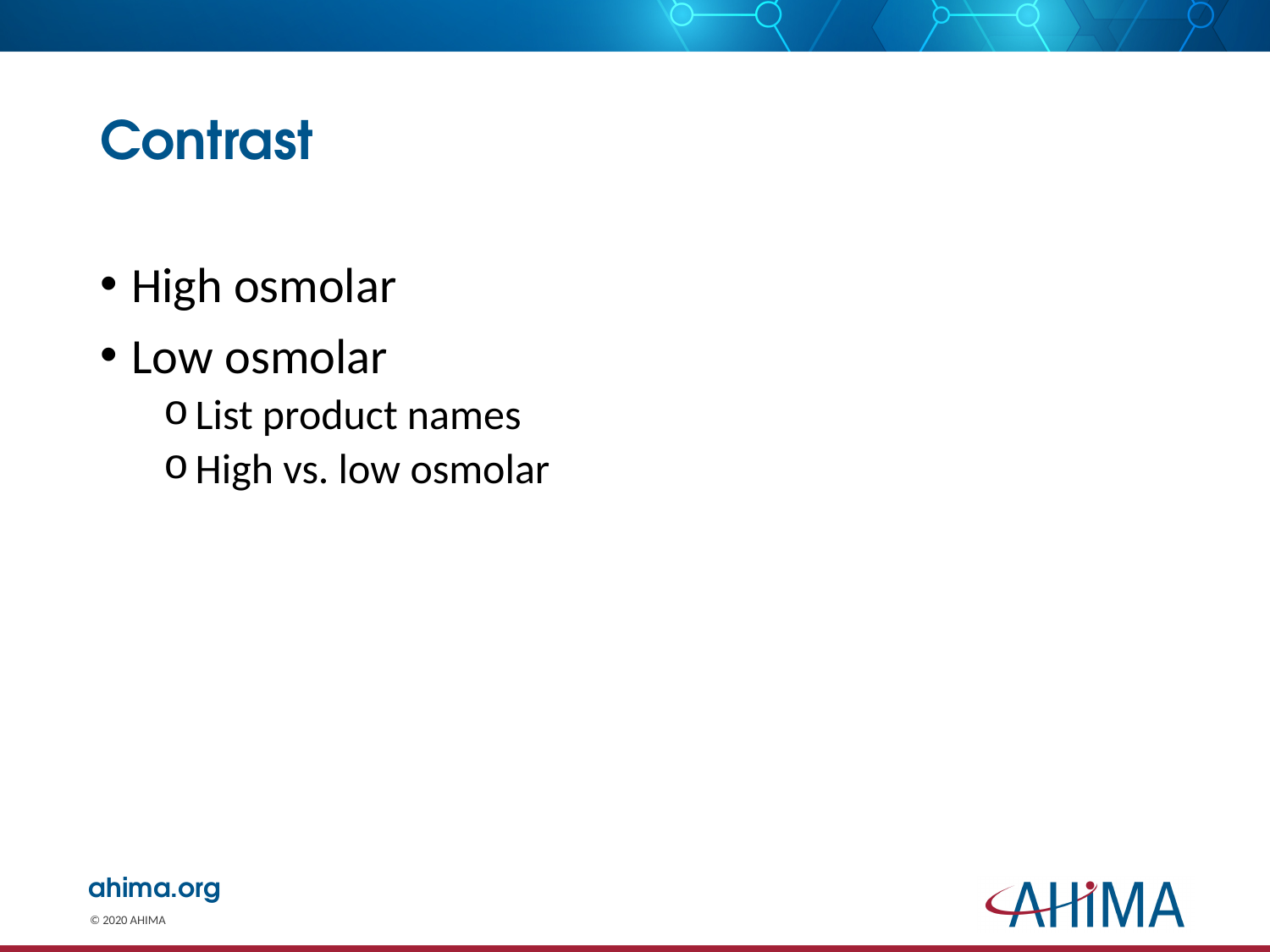

# Contrast
High osmolar
Low osmolar
List product names
High vs. low osmolar